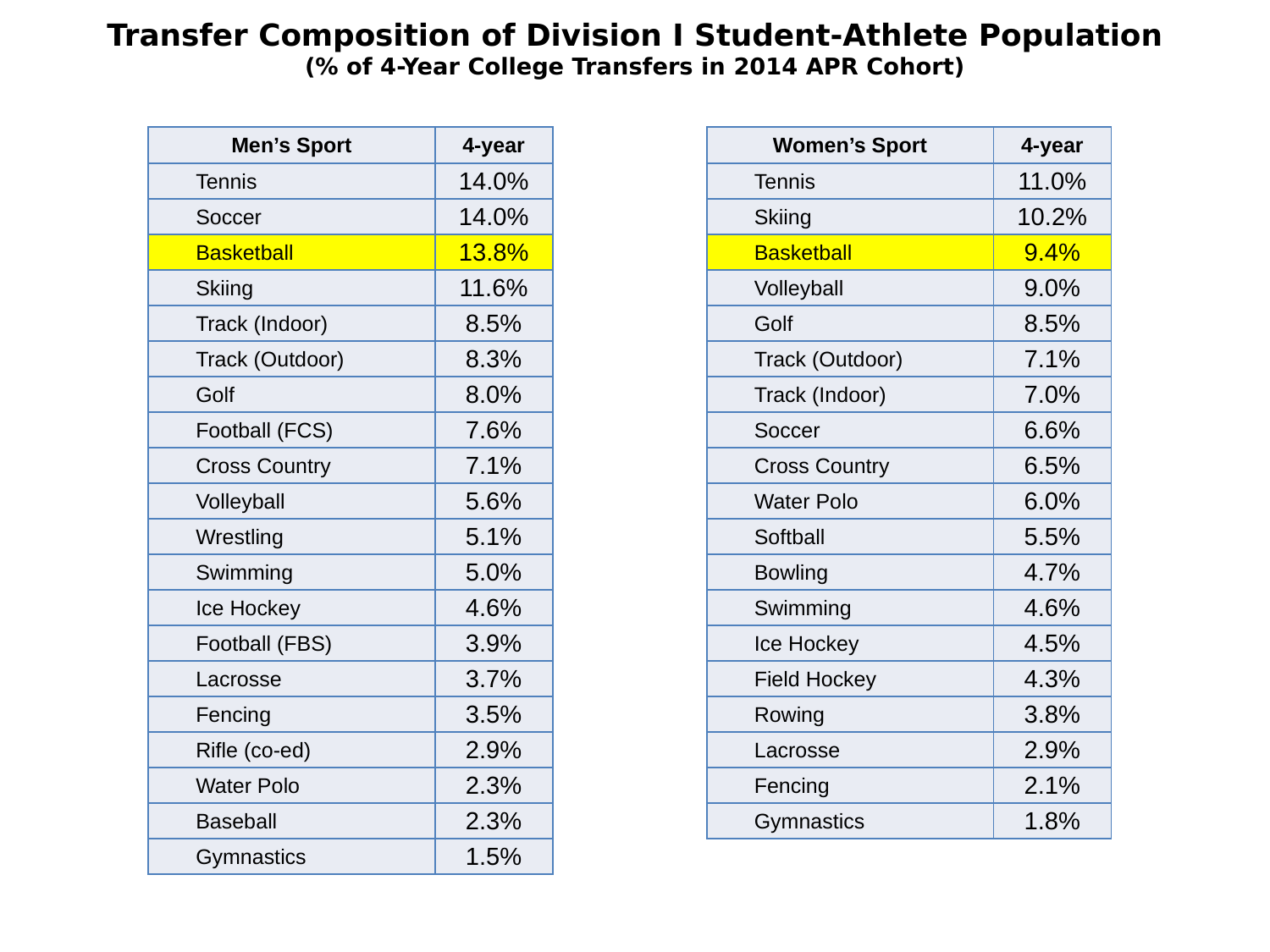

Transfer Composition of Division I Student-Athlete Population
(% of 4-Year College Transfers in 2014 APR Cohort)
| Men’s Sport | 4-year |
| --- | --- |
| Tennis | 14.0% |
| Soccer | 14.0% |
| Basketball | 13.8% |
| Skiing | 11.6% |
| Track (Indoor) | 8.5% |
| Track (Outdoor) | 8.3% |
| Golf | 8.0% |
| Football (FCS) | 7.6% |
| Cross Country | 7.1% |
| Volleyball | 5.6% |
| Wrestling | 5.1% |
| Swimming | 5.0% |
| Ice Hockey | 4.6% |
| Football (FBS) | 3.9% |
| Lacrosse | 3.7% |
| Fencing | 3.5% |
| Rifle (co-ed) | 2.9% |
| Water Polo | 2.3% |
| Baseball | 2.3% |
| Gymnastics | 1.5% |
| Women’s Sport | 4-year |
| --- | --- |
| Tennis | 11.0% |
| Skiing | 10.2% |
| Basketball | 9.4% |
| Volleyball | 9.0% |
| Golf | 8.5% |
| Track (Outdoor) | 7.1% |
| Track (Indoor) | 7.0% |
| Soccer | 6.6% |
| Cross Country | 6.5% |
| Water Polo | 6.0% |
| Softball | 5.5% |
| Bowling | 4.7% |
| Swimming | 4.6% |
| Ice Hockey | 4.5% |
| Field Hockey | 4.3% |
| Rowing | 3.8% |
| Lacrosse | 2.9% |
| Fencing | 2.1% |
| Gymnastics | 1.8% |